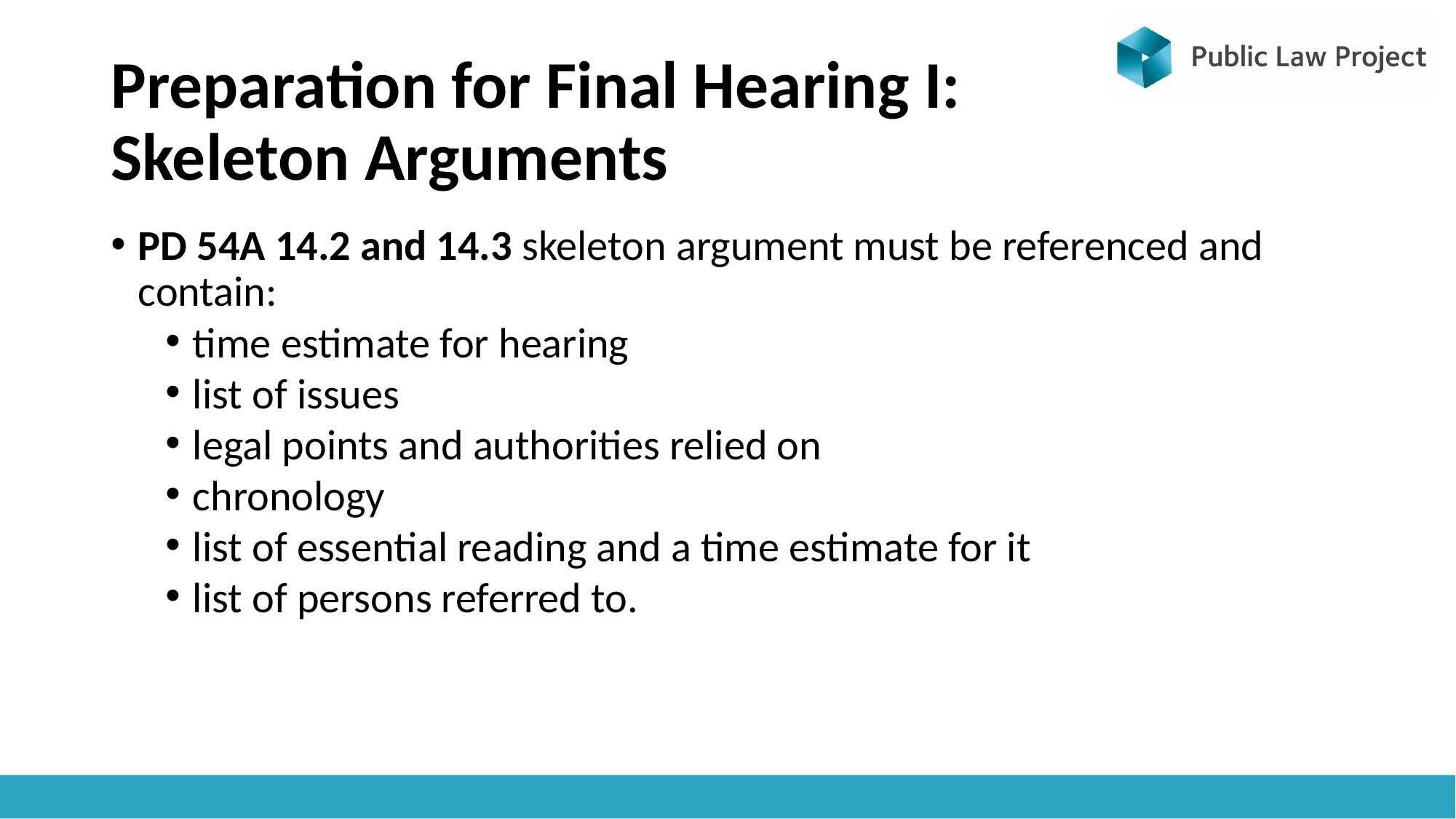

# Preparation for Final Hearing I: Skeleton Arguments
PD 54A 14.2 and 14.3 skeleton argument must be referenced and contain:
time estimate for hearing
list of issues
legal points and authorities relied on
chronology
list of essential reading and a time estimate for it
list of persons referred to.